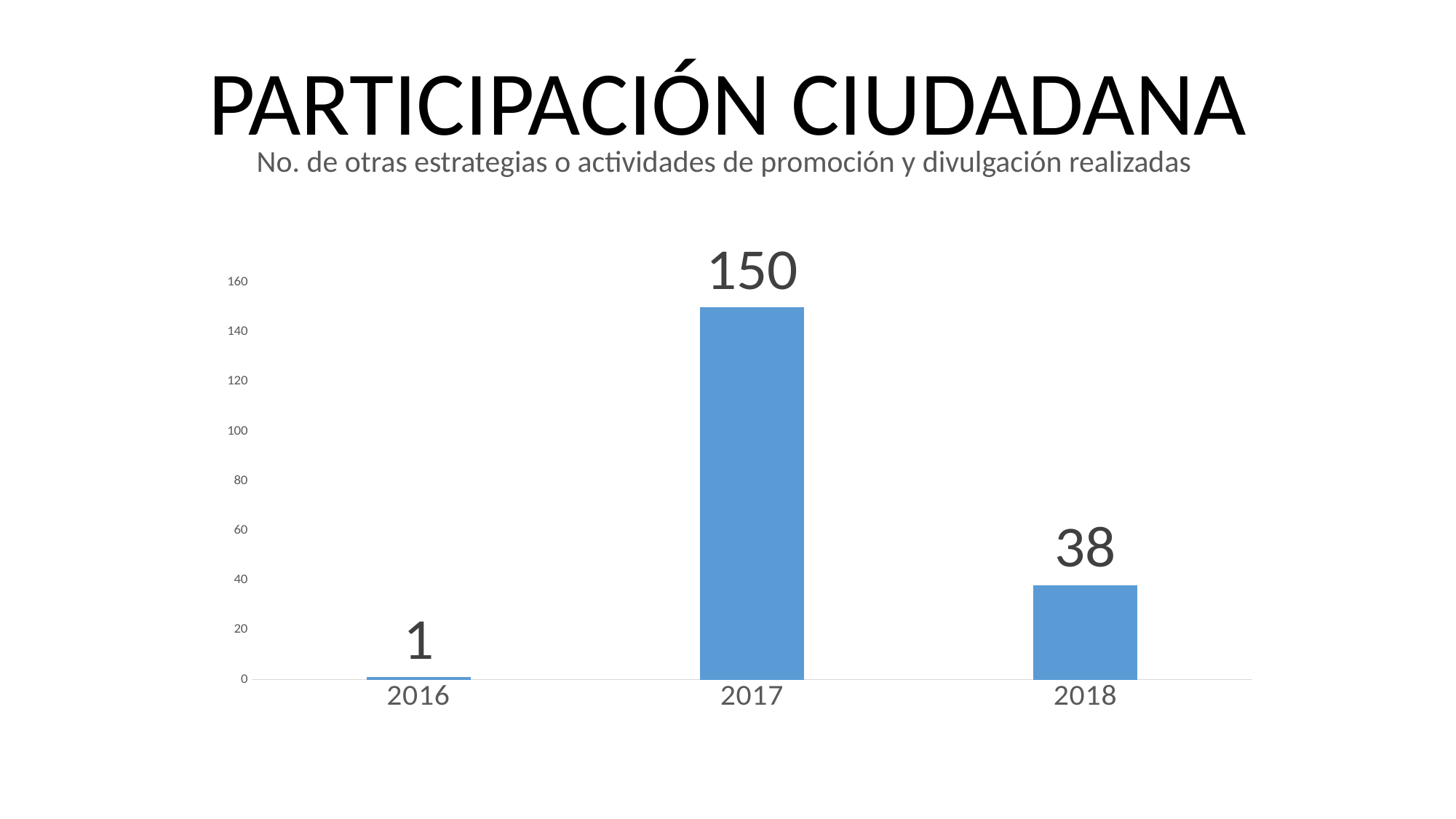

# PARTICIPACIÓN CIUDADANA
No. de otras estrategias o actividades de promoción y divulgación realizadas

### Chart

| Category | No de Otras Estrategias o Actividades de Promocion y Divulgacion Realizadas  |
|---|---|
| 2016 | 1.0 |
| 2017 | 150.0 |
| 2018 | 38.0 |